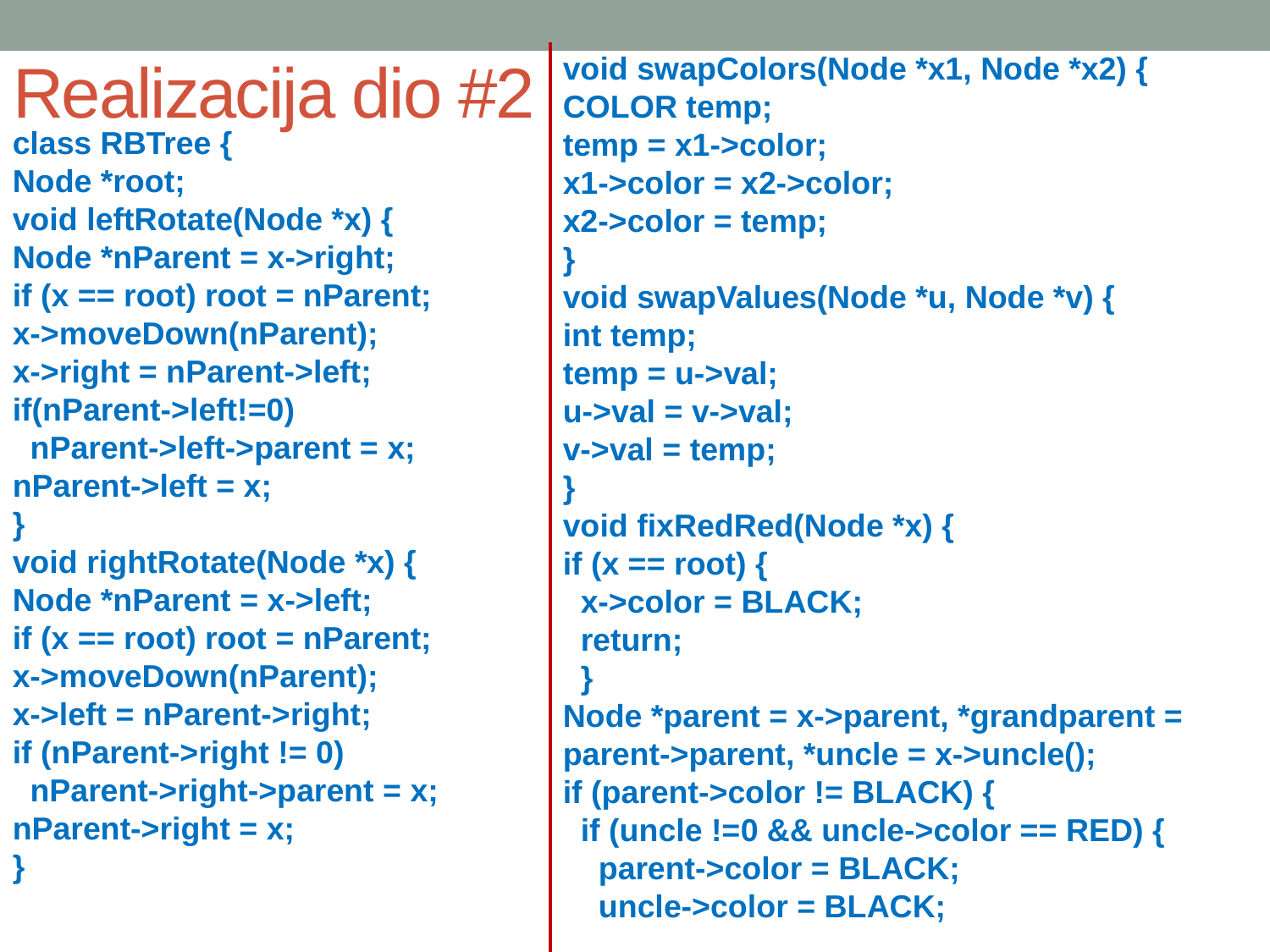

# Realizacija dio #2
void swapColors(Node *x1, Node *x2) {
COLOR temp;
temp = x1->color;
x1->color = x2->color;
x2->color = temp;
}
void swapValues(Node *u, Node *v) {
int temp;
temp = u->val;
u->val = v->val;
v->val = temp;
}
void fixRedRed(Node *x) {
if (x == root) {
  x->color = BLACK;
  return;
  }
Node *parent = x->parent, *grandparent = parent->parent, *uncle = x->uncle();
if (parent->color != BLACK) {
  if (uncle !=0 && uncle->color == RED) {
    parent->color = BLACK;
    uncle->color = BLACK;
class RBTree {
Node *root;
void leftRotate(Node *x) {
Node *nParent = x->right;
if (x == root) root = nParent;
x->moveDown(nParent);
x->right = nParent->left;
if(nParent->left!=0)
  nParent->left->parent = x;
nParent->left = x;
}
void rightRotate(Node *x) {
Node *nParent = x->left;
if (x == root) root = nParent;
x->moveDown(nParent);
x->left = nParent->right;
if (nParent->right != 0)
  nParent->right->parent = x;
nParent->right = x;
}